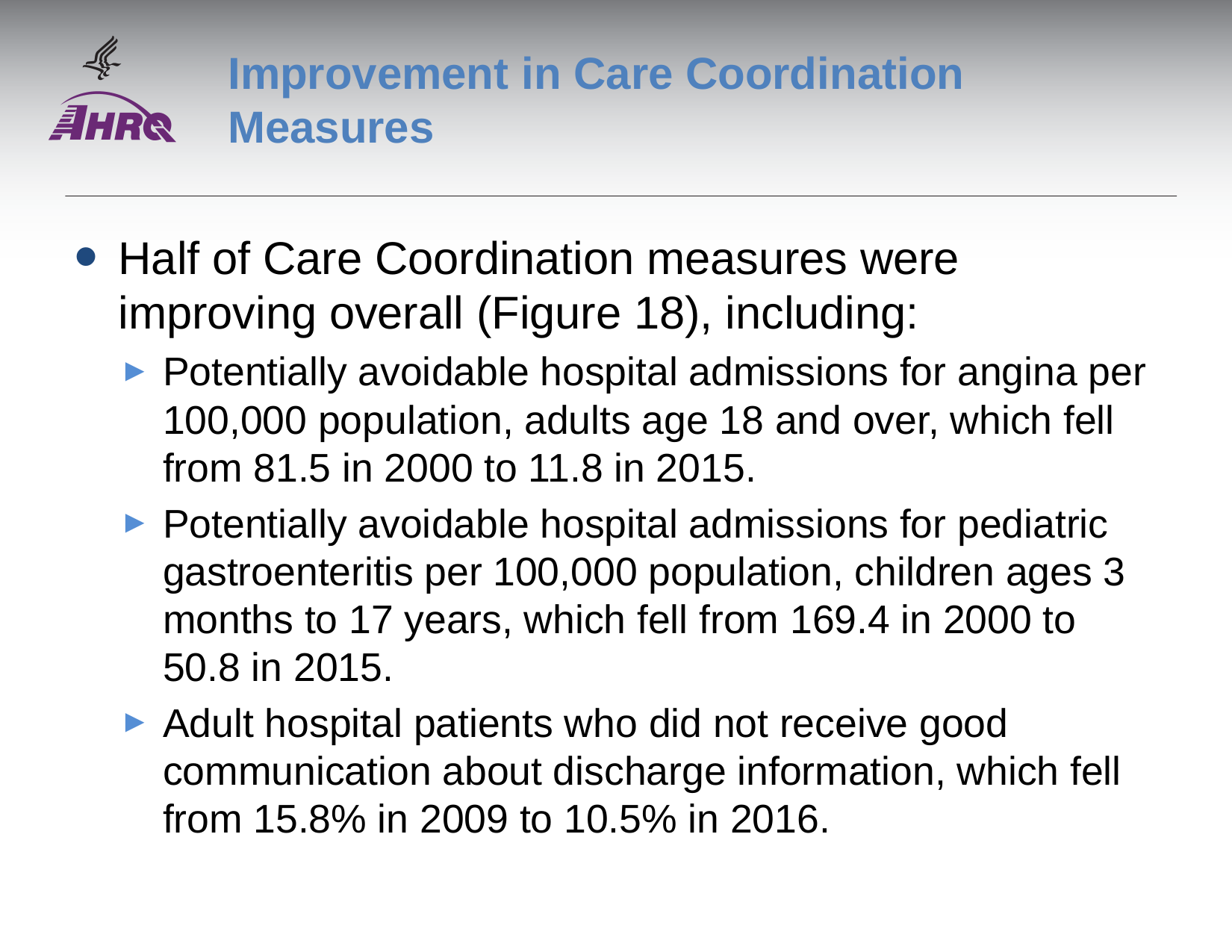

# Improvement in Care Coordination Measures
Half of Care Coordination measures were improving overall (Figure 18), including:
Potentially avoidable hospital admissions for angina per 100,000 population, adults age 18 and over, which fell from 81.5 in 2000 to 11.8 in 2015.
Potentially avoidable hospital admissions for pediatric gastroenteritis per 100,000 population, children ages 3 months to 17 years, which fell from 169.4 in 2000 to 50.8 in 2015.
Adult hospital patients who did not receive good communication about discharge information, which fell from 15.8% in 2009 to 10.5% in 2016.